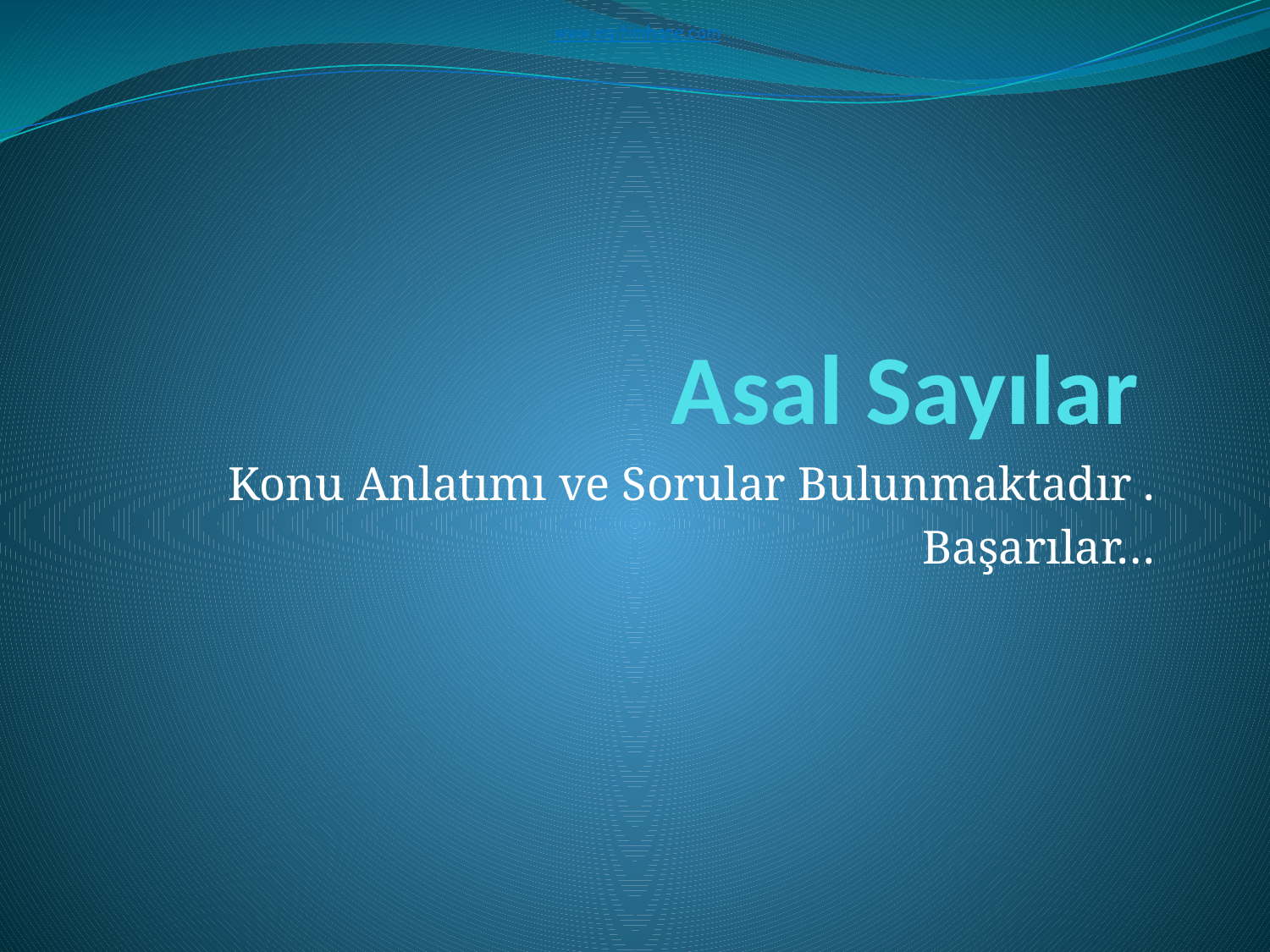

www.egitimhane.com
# Asal Sayılar
Konu Anlatımı ve Sorular Bulunmaktadır .
Başarılar…